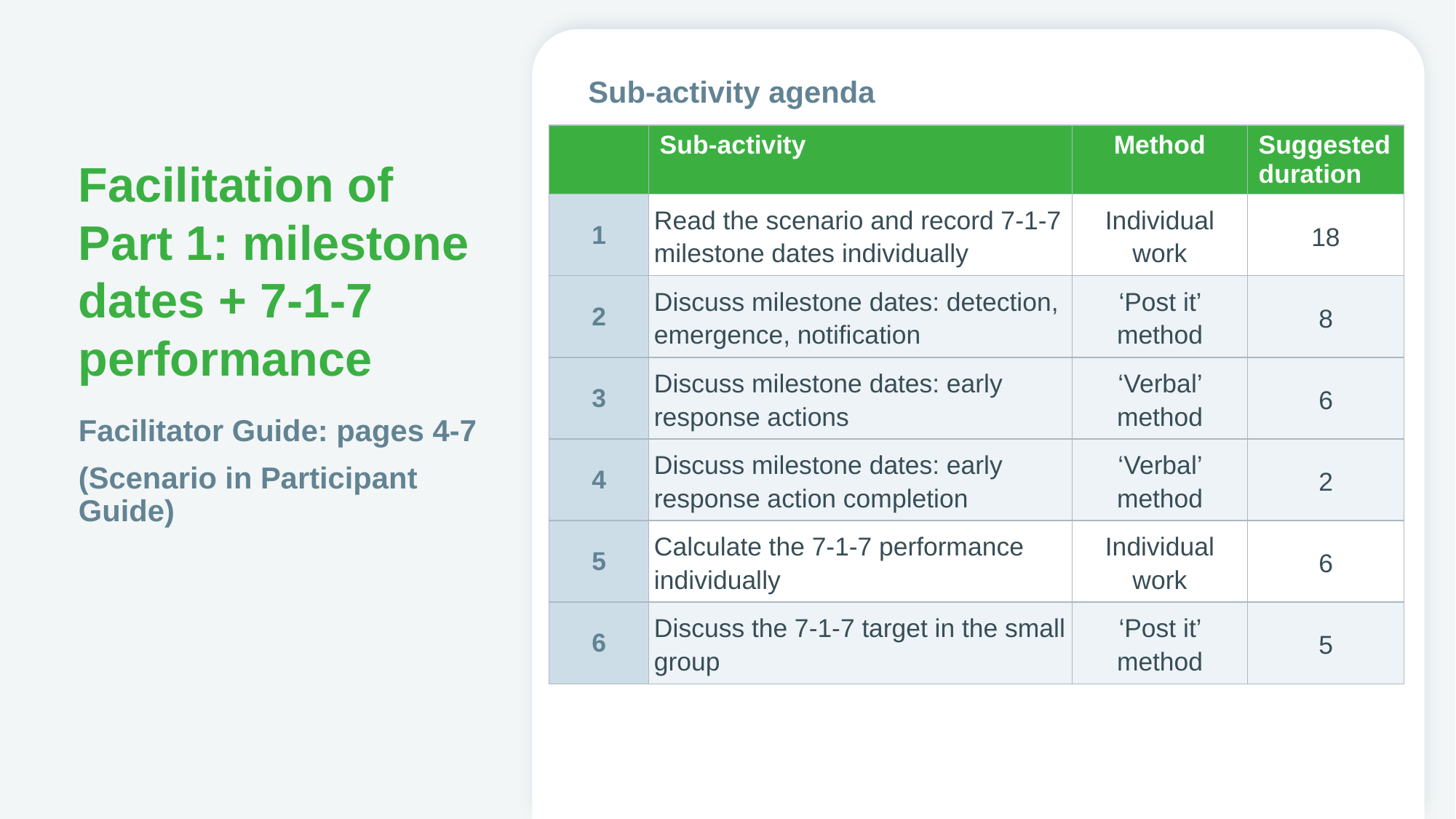

Sub-activity agenda
# Facilitation of Part 1: milestone dates + 7-1-7 performance
|  | Sub-activity | Method | Suggested duration |
| --- | --- | --- | --- |
| 1 | Read the scenario and record 7-1-7 milestone dates individually | Individual work | 18 |
| 2 | Discuss milestone dates: detection, emergence, notification | ‘Post it’ method | 8 |
| 3 | Discuss milestone dates: early response actions | ‘Verbal’ method | 6 |
| 4 | Discuss milestone dates: early response action completion | ‘Verbal’ method | 2 |
| 5 | Calculate the 7-1-7 performance individually | Individual work | 6 |
| 6 | Discuss the 7-1-7 target in the small group | ‘Post it’ method | 5 |
Facilitator Guide: pages 4-7
(Scenario in Participant Guide)